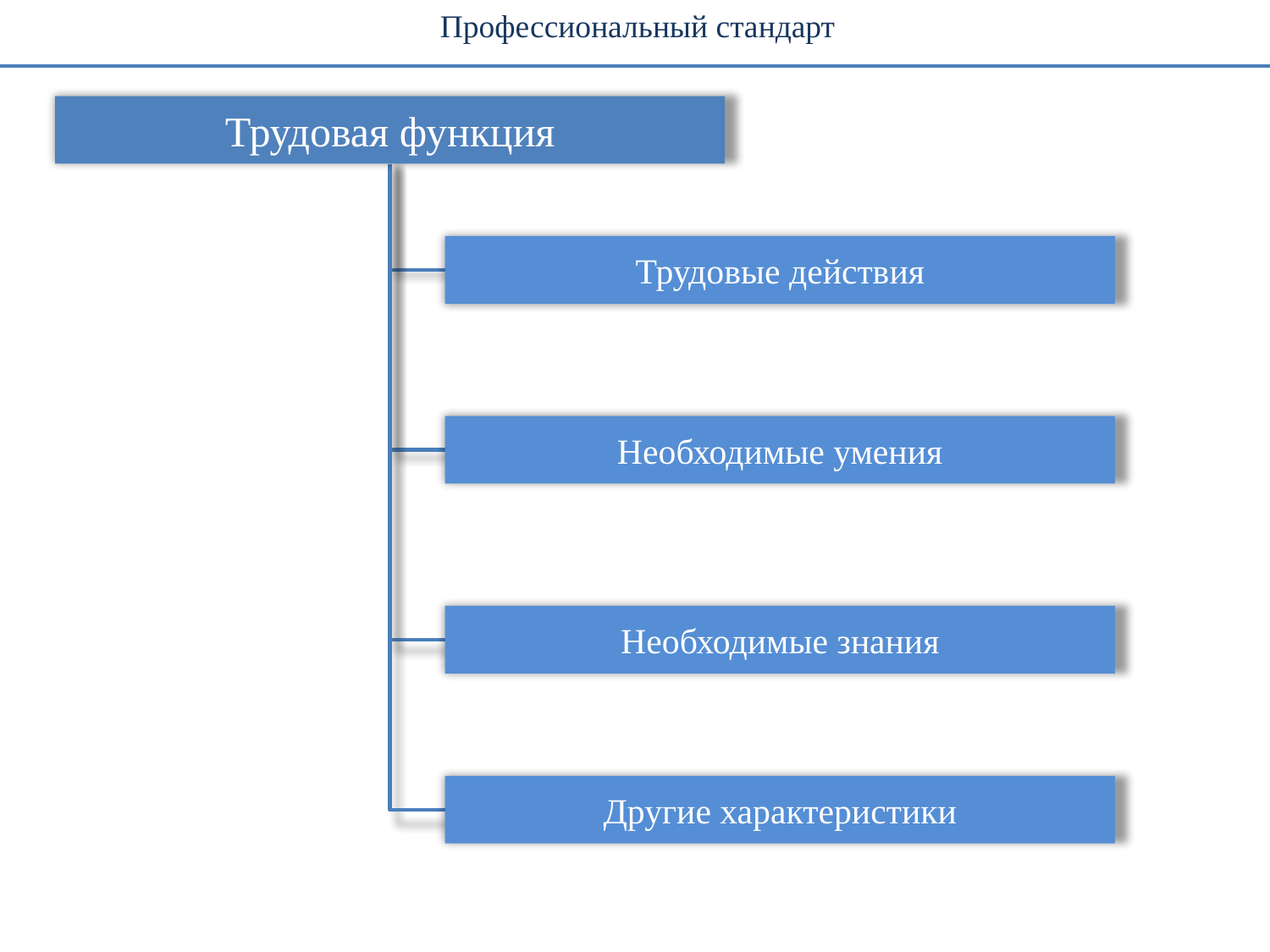

Профессиональный стандарт
Трудовая функция
Трудовые действия
Необходимые умения
Необходимые знания
Другие характеристики